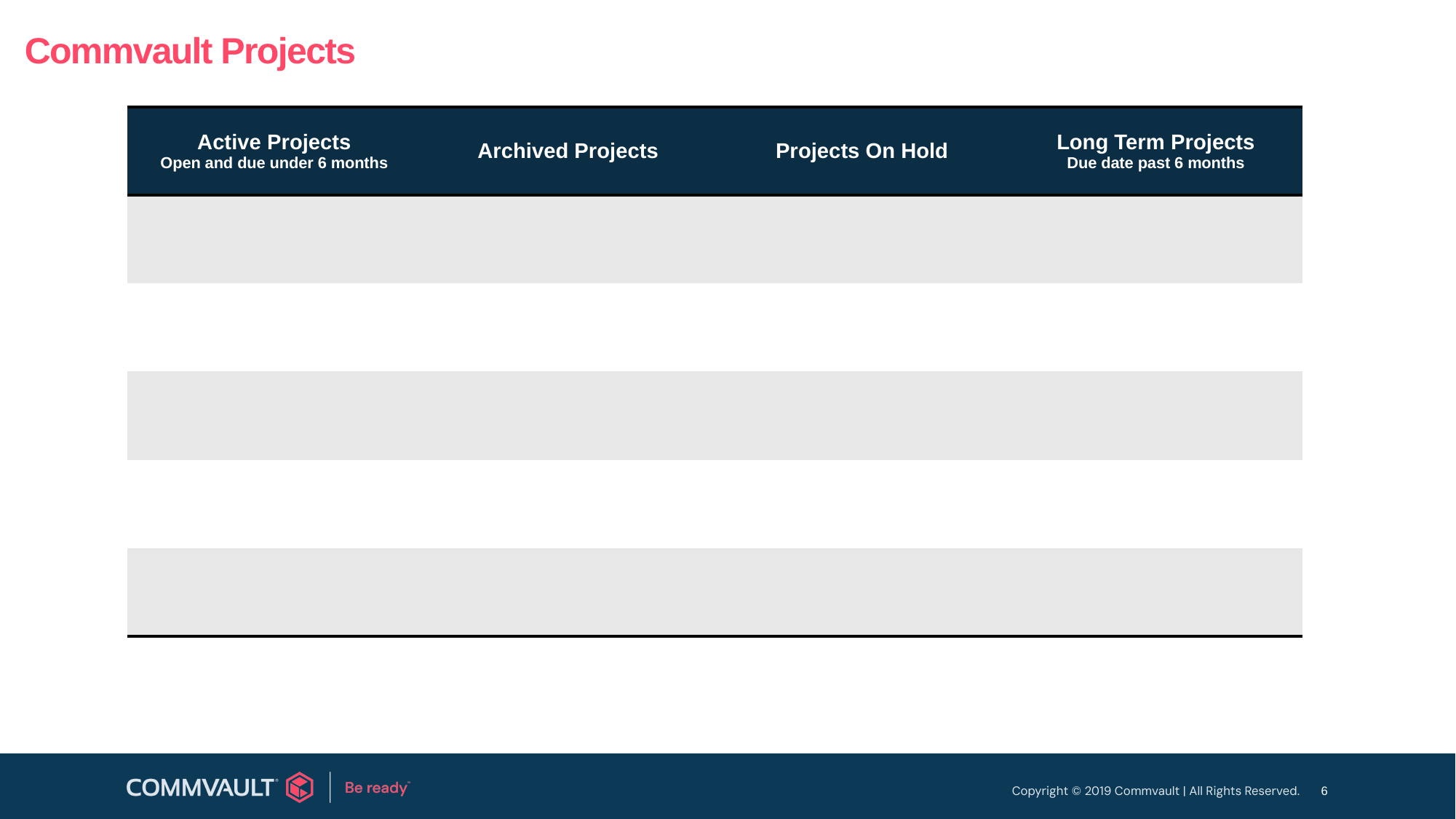

# Commvault Projects
| Active Projects Open and due under 6 months | Archived Projects | Projects On Hold | Long Term Projects Due date past 6 months |
| --- | --- | --- | --- |
|  |  |  |  |
|  |  |  |  |
|  |  |  |  |
|  |  |  |  |
|  |  |  |  |
6